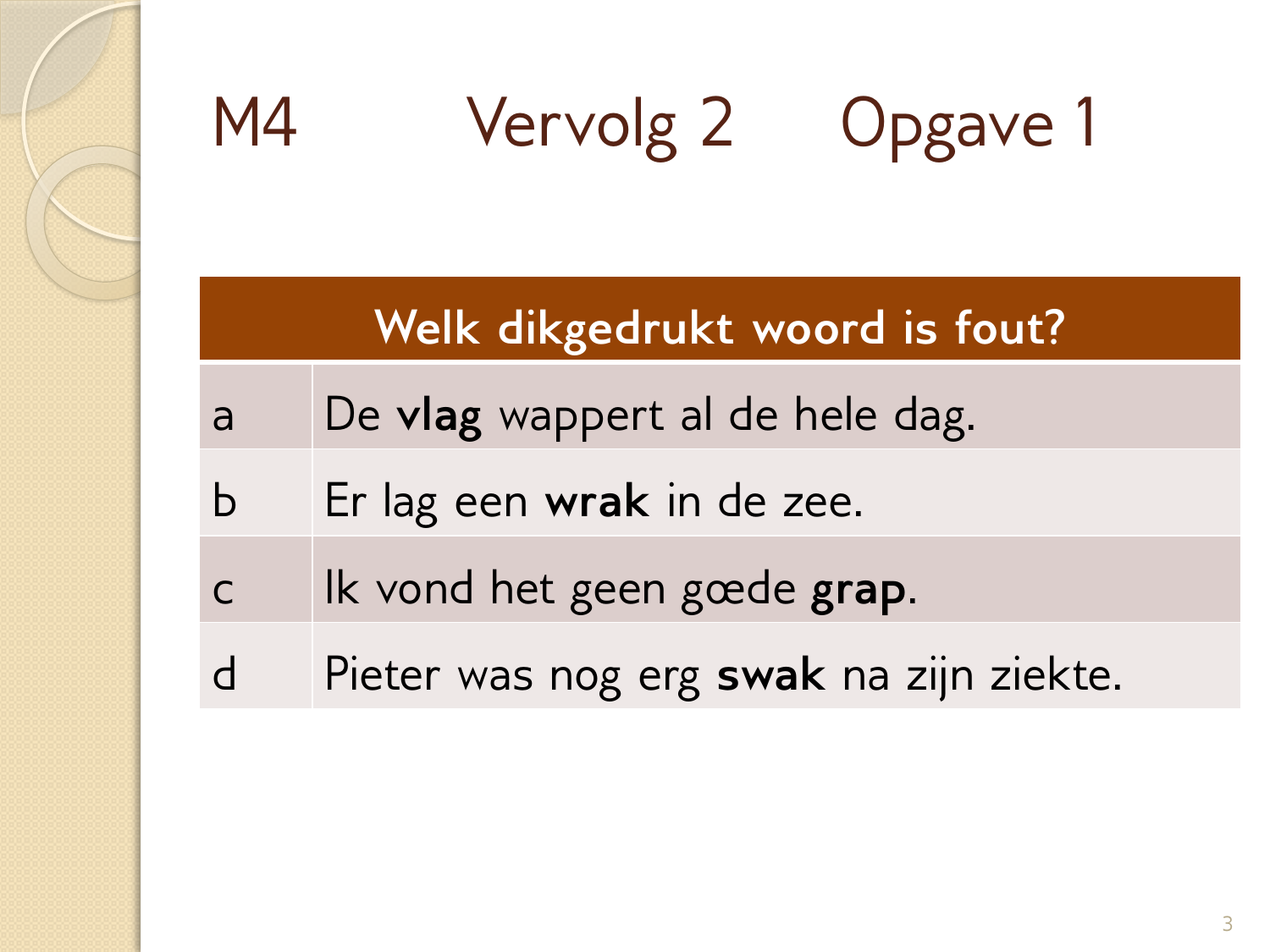

# M4  	Vervolg 2     Opgave 1
| Welk dikgedrukt woord is fout? |  |
| --- | --- |
| a | De vlag wappert al de hele dag. |
| b | Er lag een wrak in de zee. |
| c | Ik vond het geen goede grap. |
| d | Pieter was nog erg swak na zijn ziekte. |
3